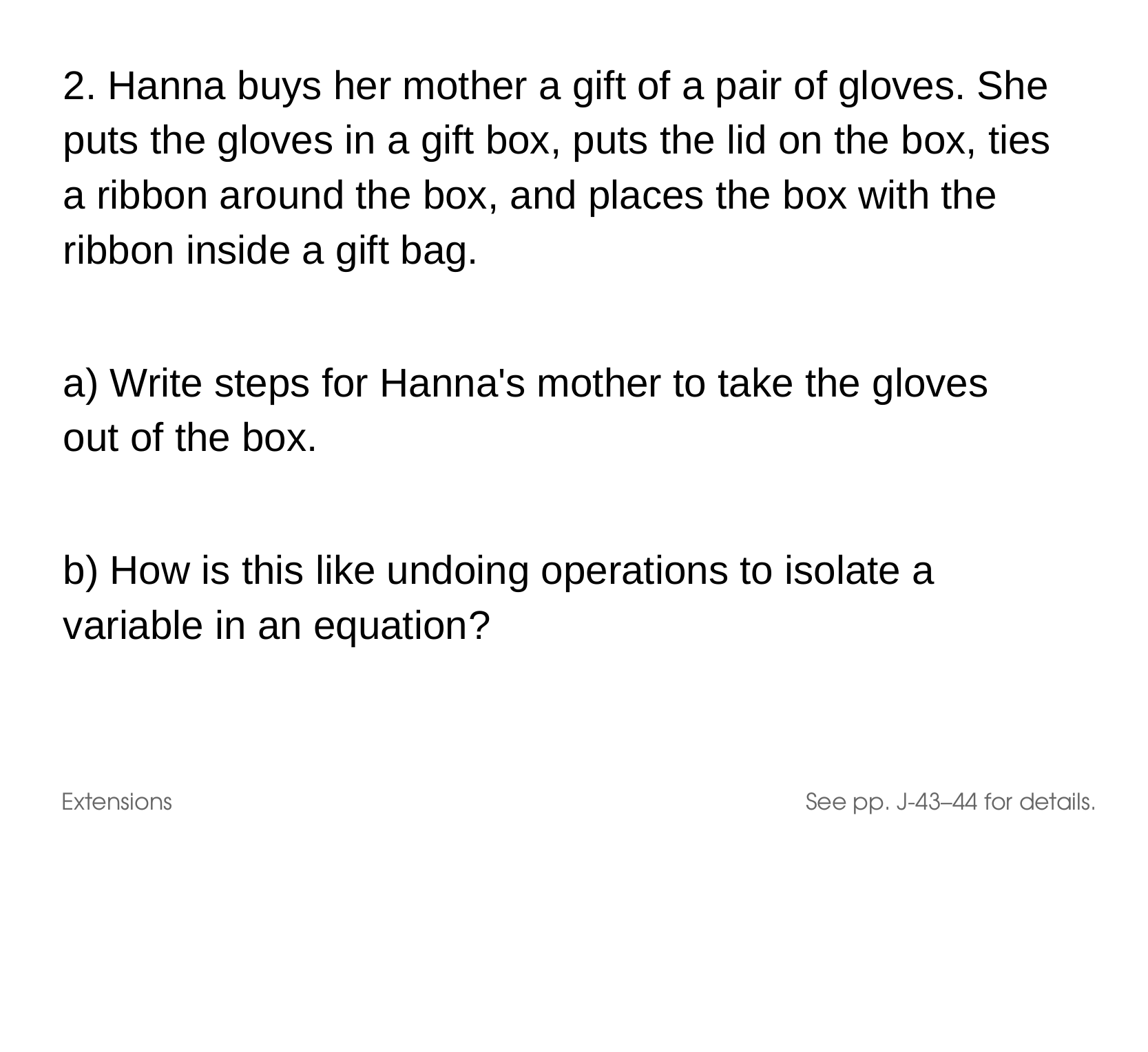

2. Hanna buys her mother a gift of a pair of gloves. She puts the gloves in a gift box, puts the lid on the box, ties a ribbon around the box, and places the box with the ribbon inside a gift bag.

a) Write steps for Hanna's mother to take the gloves out of the box.

b) How is this like undoing operations to isolate a variable in an equation?
Extensions
See pp. J-43–44 for details.